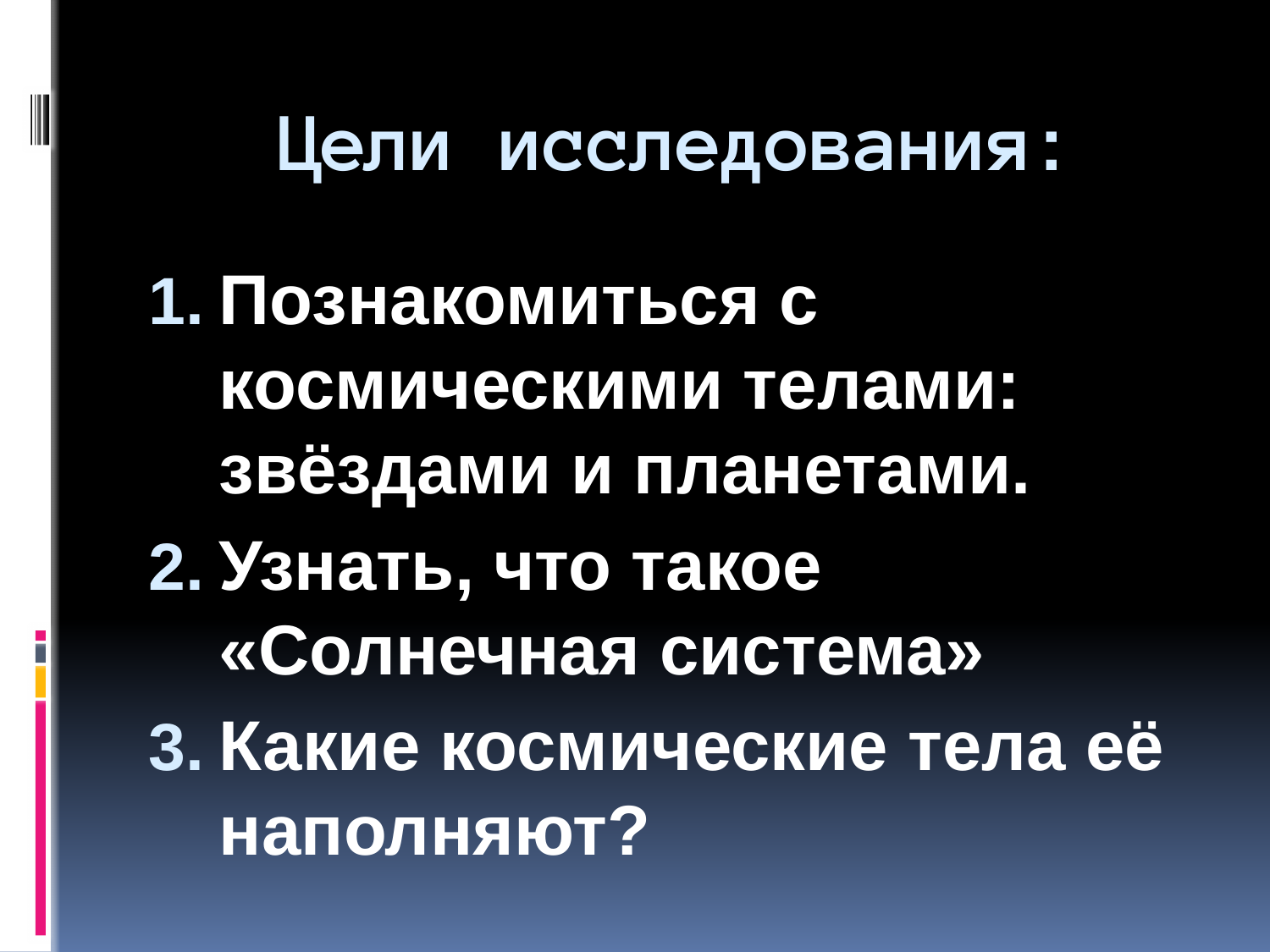

# Цели исследования:
Познакомиться с космическими телами: звёздами и планетами.
Узнать, что такое «Солнечная система»
Какие космические тела её наполняют?